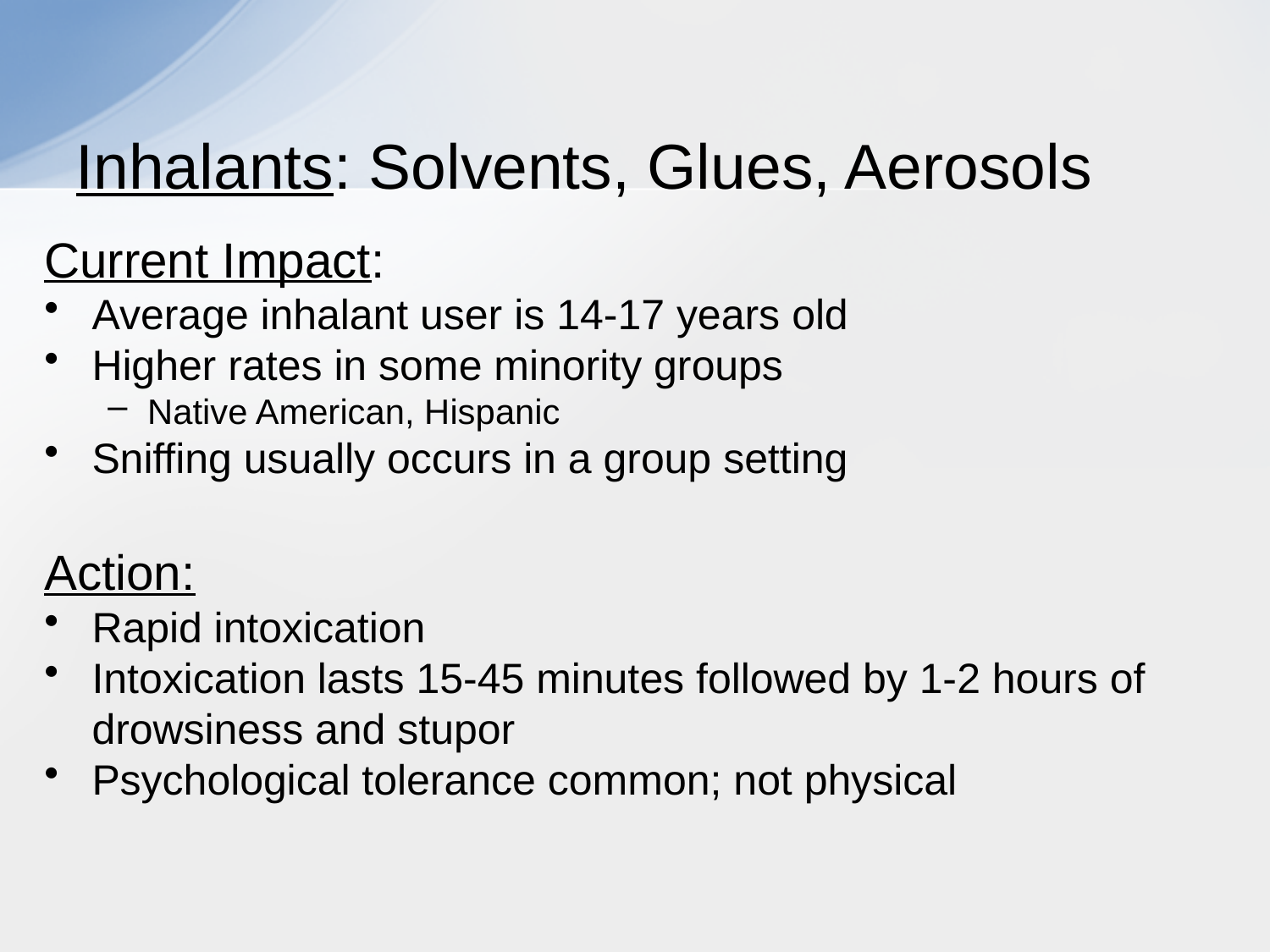

# Inhalants: Solvents, Glues, Aerosols
Current Impact:
Average inhalant user is 14-17 years old
Higher rates in some minority groups
Native American, Hispanic
Sniffing usually occurs in a group setting

Action:
Rapid intoxication
Intoxication lasts 15-45 minutes followed by 1-2 hours of drowsiness and stupor
Psychological tolerance common; not physical